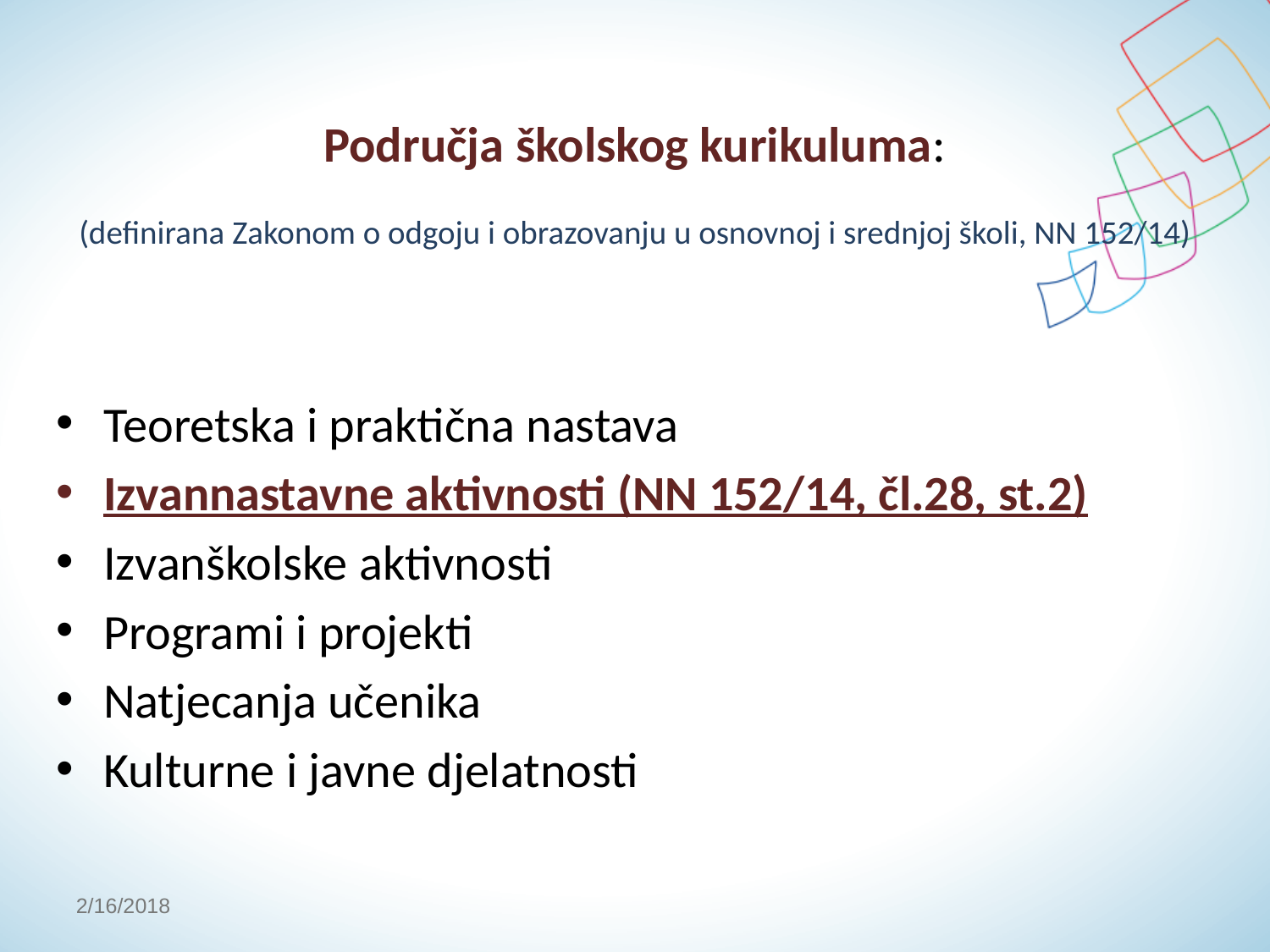

# Područja školskog kurikuluma: (definirana Zakonom o odgoju i obrazovanju u osnovnoj i srednjoj školi, NN 152/14)
Teoretska i praktična nastava
Izvannastavne aktivnosti (NN 152/14, čl.28, st.2)
Izvanškolske aktivnosti
Programi i projekti
Natjecanja učenika
Kulturne i javne djelatnosti